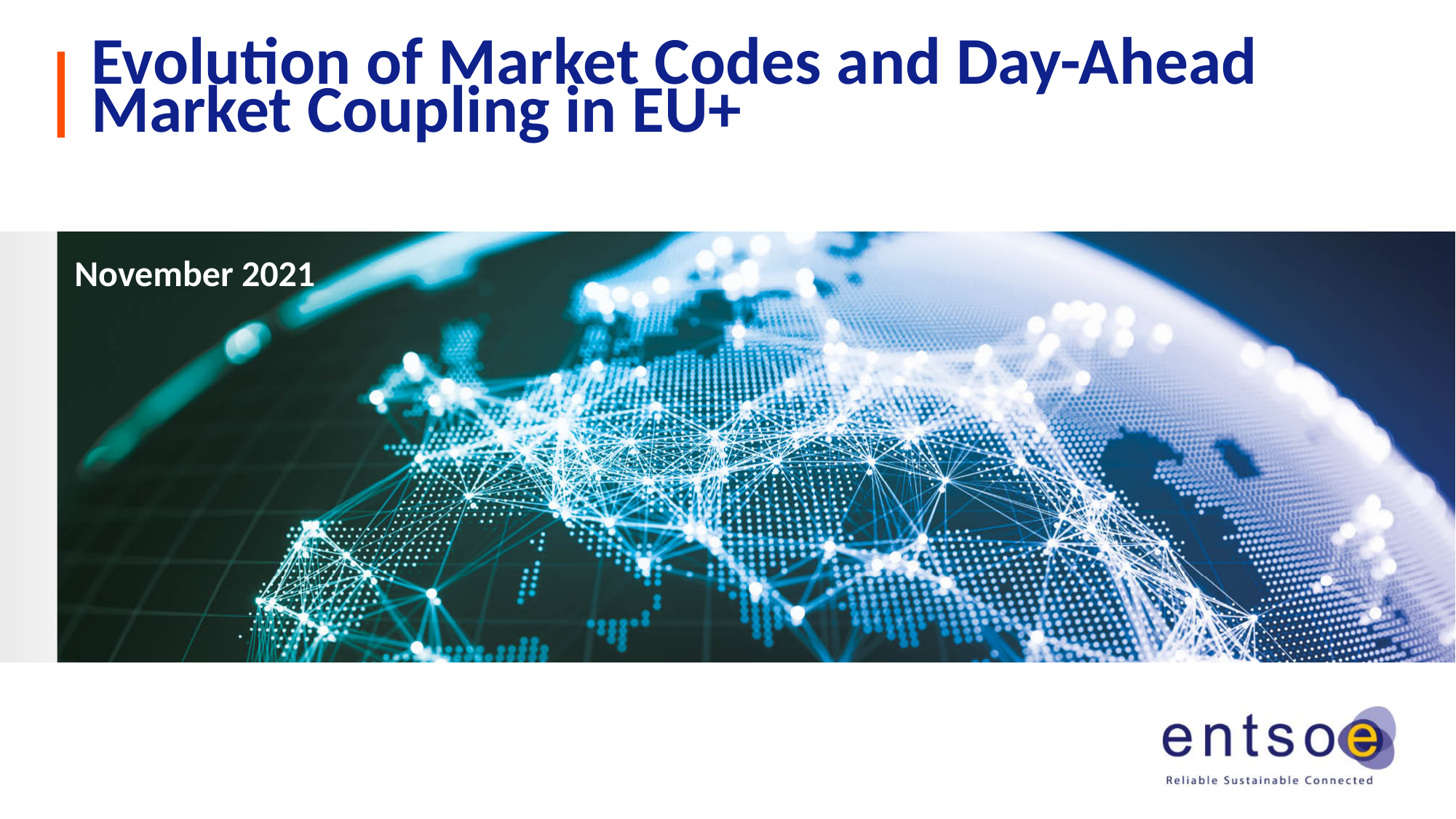

# Evolution of Market Codes and Day-Ahead Market Coupling in EU+

November 2021